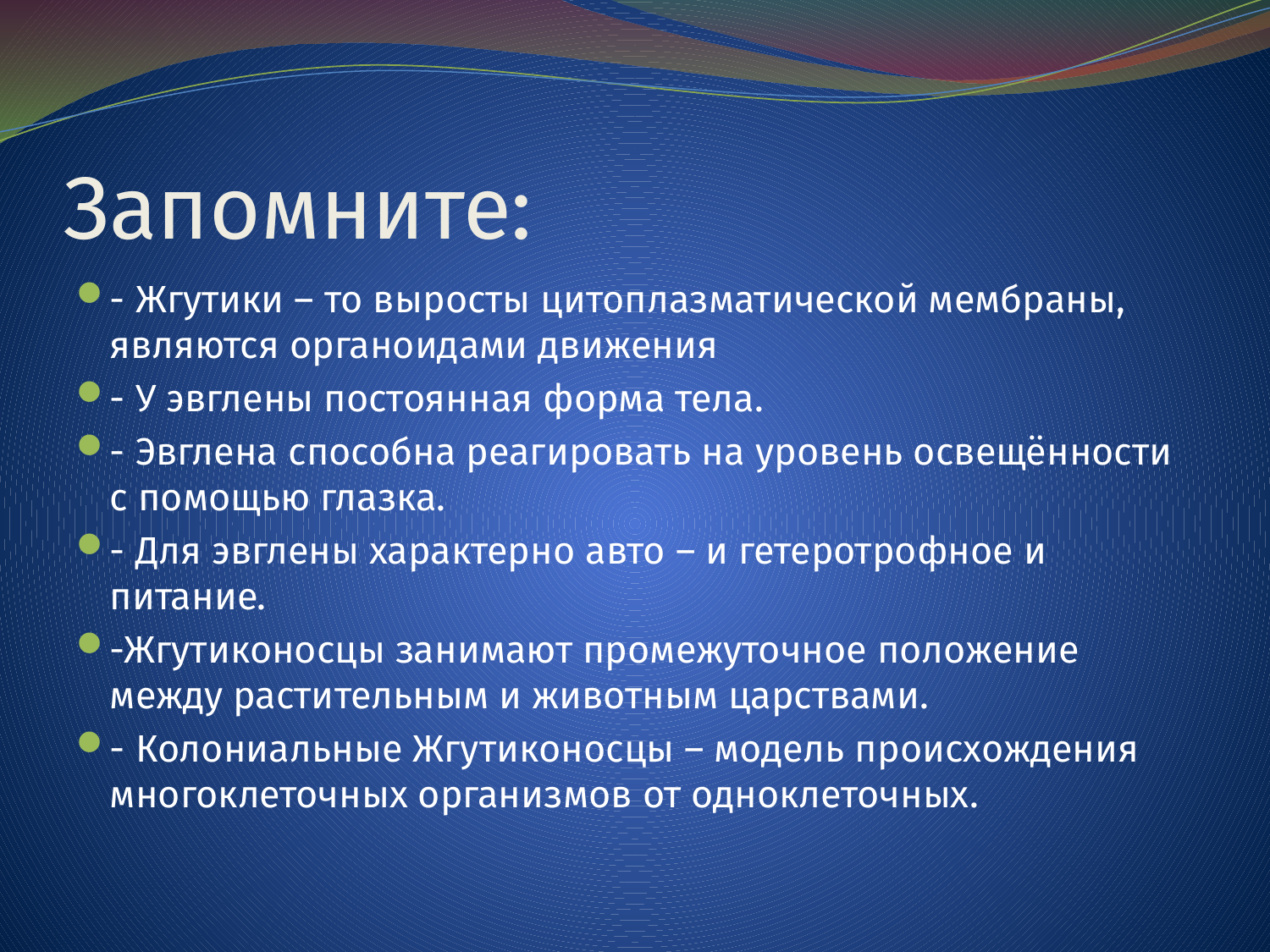

# Запомните:
- Жгутики – то выросты цитоплазматической мембраны, являются органоидами движения
- У эвглены постоянная форма тела.
- Эвглена способна реагировать на уровень освещённости с помощью глазка.
- Для эвглены характерно авто – и гетеротрофное и питание.
-Жгутиконосцы занимают промежуточное положение между растительным и животным царствами.
- Колониальные Жгутиконосцы – модель происхождения многоклеточных организмов от одноклеточных.